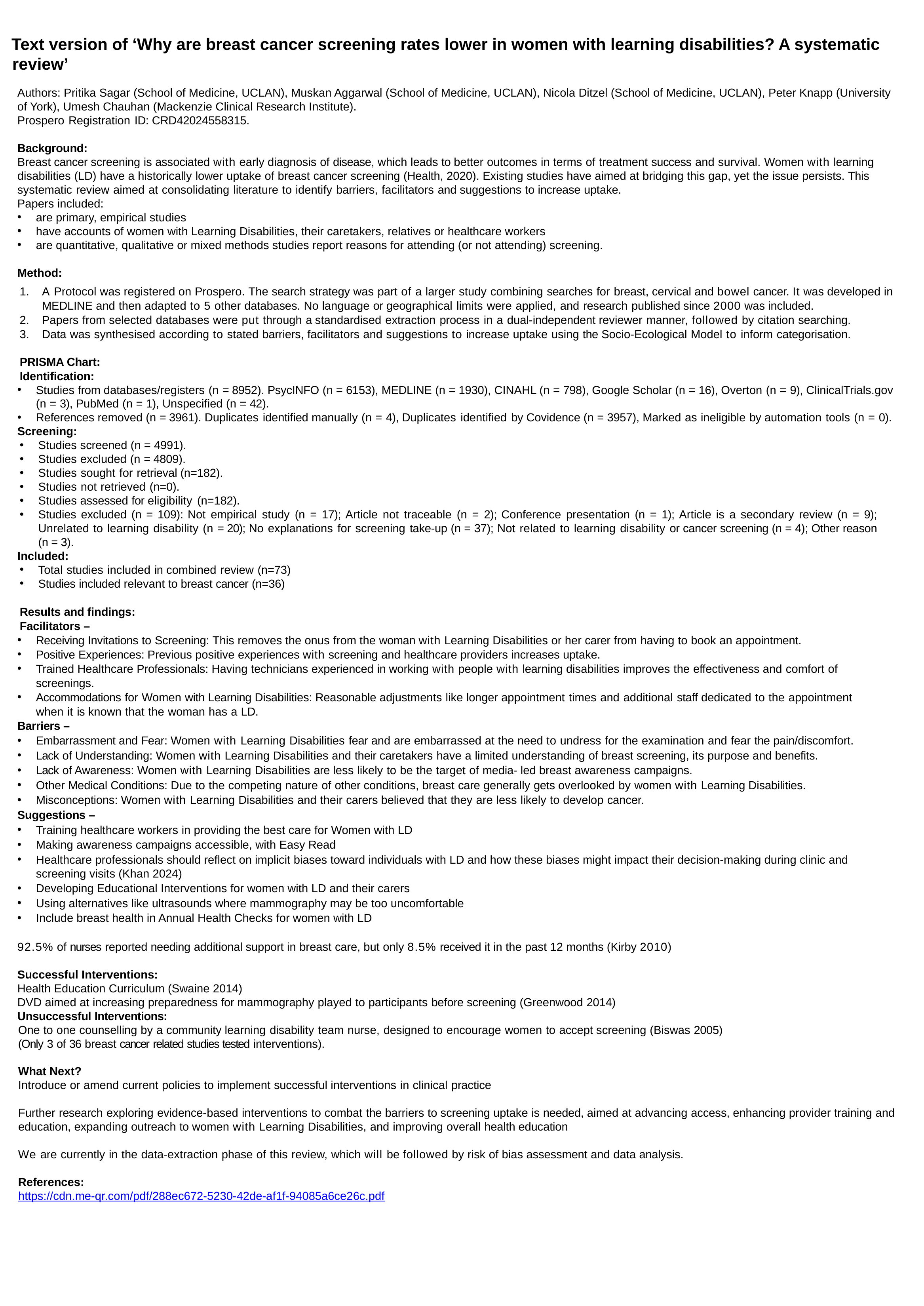

Text version of ‘Why are breast cancer screening rates lower in women with learning disabilities? A systematic review’
Authors: Pritika Sagar (School of Medicine, UCLAN), Muskan Aggarwal (School of Medicine, UCLAN), Nicola Ditzel (School of Medicine, UCLAN), Peter Knapp (University of York), Umesh Chauhan (Mackenzie Clinical Research Institute).
Prospero Registration ID: CRD42024558315.

Background:
Breast cancer screening is associated with early diagnosis of disease, which leads to better outcomes in terms of treatment success and survival. Women with learning disabilities (LD) have a historically lower uptake of breast cancer screening (Health, 2020). Existing studies have aimed at bridging this gap, yet the issue persists. This systematic review aimed at consolidating literature to identify barriers, facilitators and suggestions to increase uptake.
Papers included:
are primary, empirical studies
have accounts of women with Learning Disabilities, their caretakers, relatives or healthcare workers
are quantitative, qualitative or mixed methods studies report reasons for attending (or not attending) screening.

Method:
A Protocol was registered on Prospero. The search strategy was part of a larger study combining searches for breast, cervical and bowel cancer. It was developed in MEDLINE and then adapted to 5 other databases. No language or geographical limits were applied, and research published since 2000 was included.
Papers from selected databases were put through a standardised extraction process in a dual-independent reviewer manner, followed by citation searching.
Data was synthesised according to stated barriers, facilitators and suggestions to increase uptake using the Socio-Ecological Model to inform categorisation.

PRISMA Chart:
Identification:
Studies from databases/registers (n = 8952). PsycINFO (n = 6153), MEDLINE (n = 1930), CINAHL (n = 798), Google Scholar (n = 16), Overton (n = 9), ClinicalTrials.gov (n = 3), PubMed (n = 1), Unspecified (n = 42).
References removed (n = 3961). Duplicates identified manually (n = 4), Duplicates identified by Covidence (n = 3957), Marked as ineligible by automation tools (n = 0).
Screening:
Studies screened (n = 4991).
Studies excluded (n = 4809).
Studies sought for retrieval (n=182).
Studies not retrieved (n=0).
Studies assessed for eligibility (n=182).
Studies excluded (n = 109): Not empirical study (n = 17); Article not traceable (n = 2); Conference presentation (n = 1); Article is a secondary review (n = 9); Unrelated to learning disability (n = 20); No explanations for screening take-up (n = 37); Not related to learning disability or cancer screening (n = 4); Other reason (n = 3).
Included:
Total studies included in combined review (n=73)
Studies included relevant to breast cancer (n=36)

Results and findings:
Facilitators –
Receiving Invitations to Screening: This removes the onus from the woman with Learning Disabilities or her carer from having to book an appointment.
Positive Experiences: Previous positive experiences with screening and healthcare providers increases uptake.
Trained Healthcare Professionals: Having technicians experienced in working with people with learning disabilities improves the effectiveness and comfort of screenings.
Accommodations for Women with Learning Disabilities: Reasonable adjustments like longer appointment times and additional staff dedicated to the appointment when it is known that the woman has a LD.
Barriers –
Embarrassment and Fear: Women with Learning Disabilities fear and are embarrassed at the need to undress for the examination and fear the pain/discomfort.
Lack of Understanding: Women with Learning Disabilities and their caretakers have a limited understanding of breast screening, its purpose and benefits.
Lack of Awareness: Women with Learning Disabilities are less likely to be the target of media- led breast awareness campaigns.
Other Medical Conditions: Due to the competing nature of other conditions, breast care generally gets overlooked by women with Learning Disabilities.
Misconceptions: Women with Learning Disabilities and their carers believed that they are less likely to develop cancer.
Suggestions –
Training healthcare workers in providing the best care for Women with LD
Making awareness campaigns accessible, with Easy Read
Healthcare professionals should reflect on implicit biases toward individuals with LD and how these biases might impact their decision-making during clinic and screening visits (Khan 2024)
Developing Educational Interventions for women with LD and their carers
Using alternatives like ultrasounds where mammography may be too uncomfortable
Include breast health in Annual Health Checks for women with LD

92.5% of nurses reported needing additional support in breast care, but only 8.5% received it in the past 12 months (Kirby 2010)

Successful Interventions:
Health Education Curriculum (Swaine 2014)
DVD aimed at increasing preparedness for mammography played to participants before screening (Greenwood 2014)
Unsuccessful Interventions:
One to one counselling by a community learning disability team nurse, designed to encourage women to accept screening (Biswas 2005)
(Only 3 of 36 breast cancer related studies tested interventions).

What Next?
Introduce or amend current policies to implement successful interventions in clinical practice

Further research exploring evidence-based interventions to combat the barriers to screening uptake is needed, aimed at advancing access, enhancing provider training and education, expanding outreach to women with Learning Disabilities, and improving overall health education

We are currently in the data-extraction phase of this review, which will be followed by risk of bias assessment and data analysis.

References:
https://cdn.me-qr.com/pdf/288ec672-5230-42de-af1f-94085a6ce26c.pdf